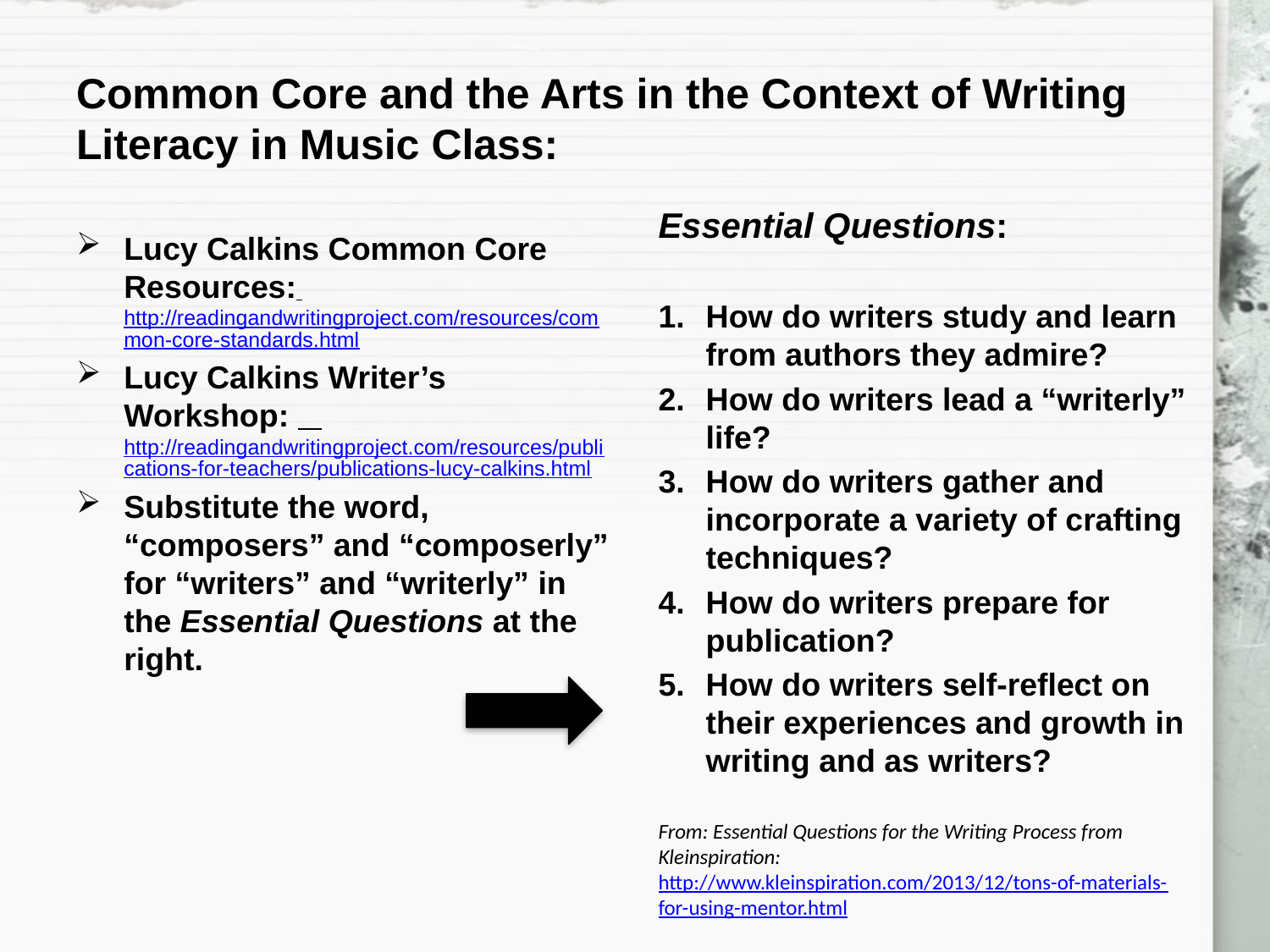

# Common Core and the Arts in the Context of Writing Literacy in Music Class:
Essential Questions:

How do writers study and learn from authors they admire?
How do writers lead a “writerly” life?
How do writers gather and incorporate a variety of crafting techniques?
How do writers prepare for publication?
How do writers self-reflect on their experiences and growth in writing and as writers?

From: Essential Questions for the Writing Process from
Kleinspiration:
http://www.kleinspiration.com/2013/12/tons-of-materials-
for-using-mentor.html

Lucy Calkins Common Core Resources: http://readingandwritingproject.com/resources/common-core-standards.html
Lucy Calkins Writer’s Workshop:     http://readingandwritingproject.com/resources/publications-for-teachers/publications-lucy-calkins.html
Substitute the word, “composers” and “composerly” for “writers” and “writerly” in the Essential Questions at the right.